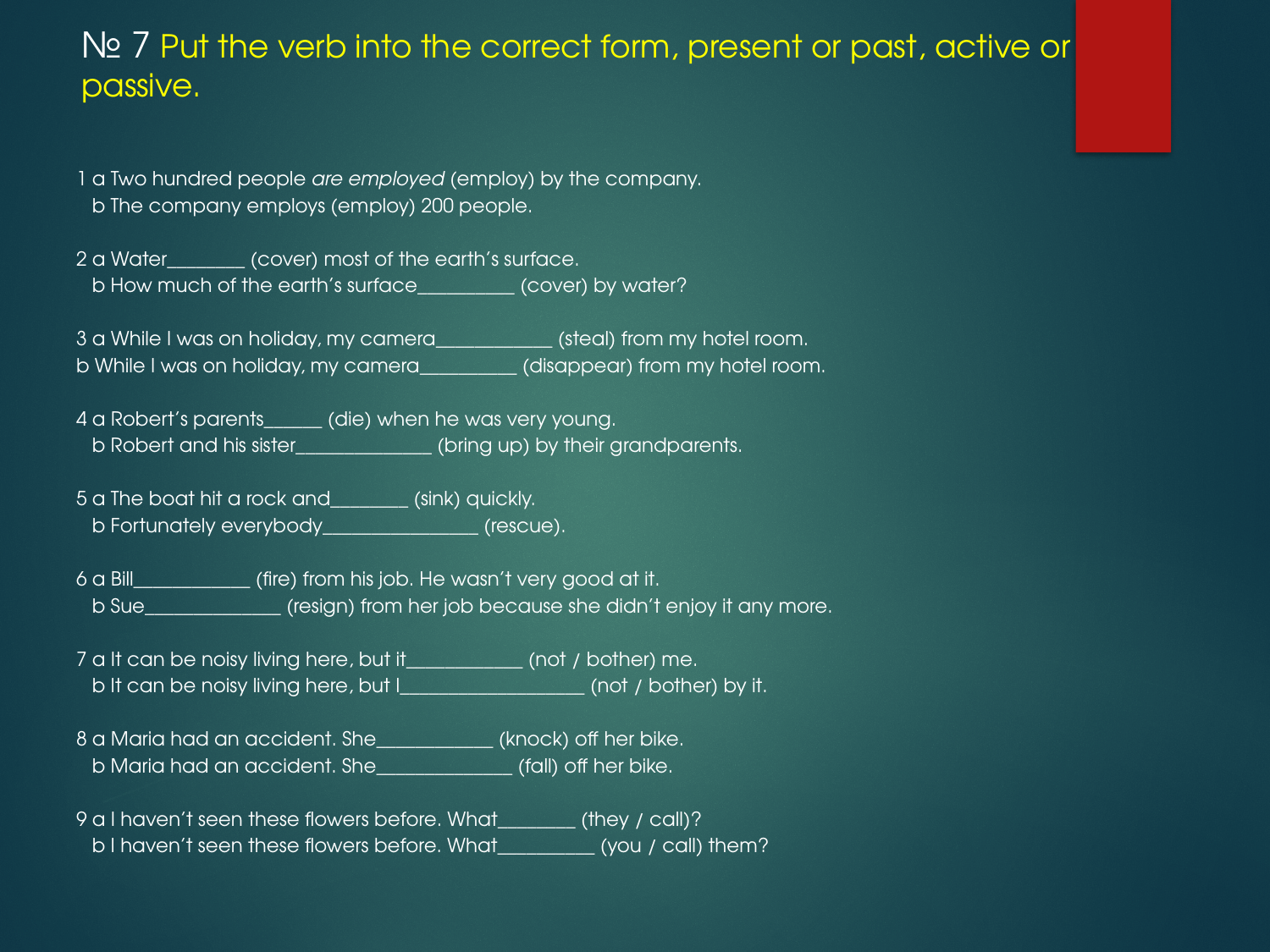

№ 7 Put the verb into the correct form, present or past, active or passive.
1 a Two hundred people are employed (employ) by the company.
   b The company employs (employ) 200 people.
2 a Water________ (cover) most of the earth’s surface.
   b How much of the earth’s surface__________ (cover) by water?
3 a While I was on holiday, my camera____________ (steal) from my hotel room.
b While I was on holiday, my camera__________ (disappear) from my hotel room.
4 a Robert’s parents______ (die) when he was very young.
   b Robert and his sister______________ (bring up) by their grandparents.
5 a The boat hit a rock and________ (sink) quickly.
   b Fortunately everybody________________ (rescue).
6 a Bill____________ (fire) from his job. He wasn’t very good at it.
   b Sue______________ (resign) from her job because she didn’t enjoy it any more.
7 a It can be noisy living here, but it____________ (not / bother) me.
   b It can be noisy living here, but I___________________ (not / bother) by it.
8 a Maria had an accident. She____________ (knock) off her bike.
   b Maria had an accident. She______________ (fall) off her bike.
9 a I haven’t seen these flowers before. What________ (they / call)?
   b I haven’t seen these flowers before. What__________ (you / call) them?